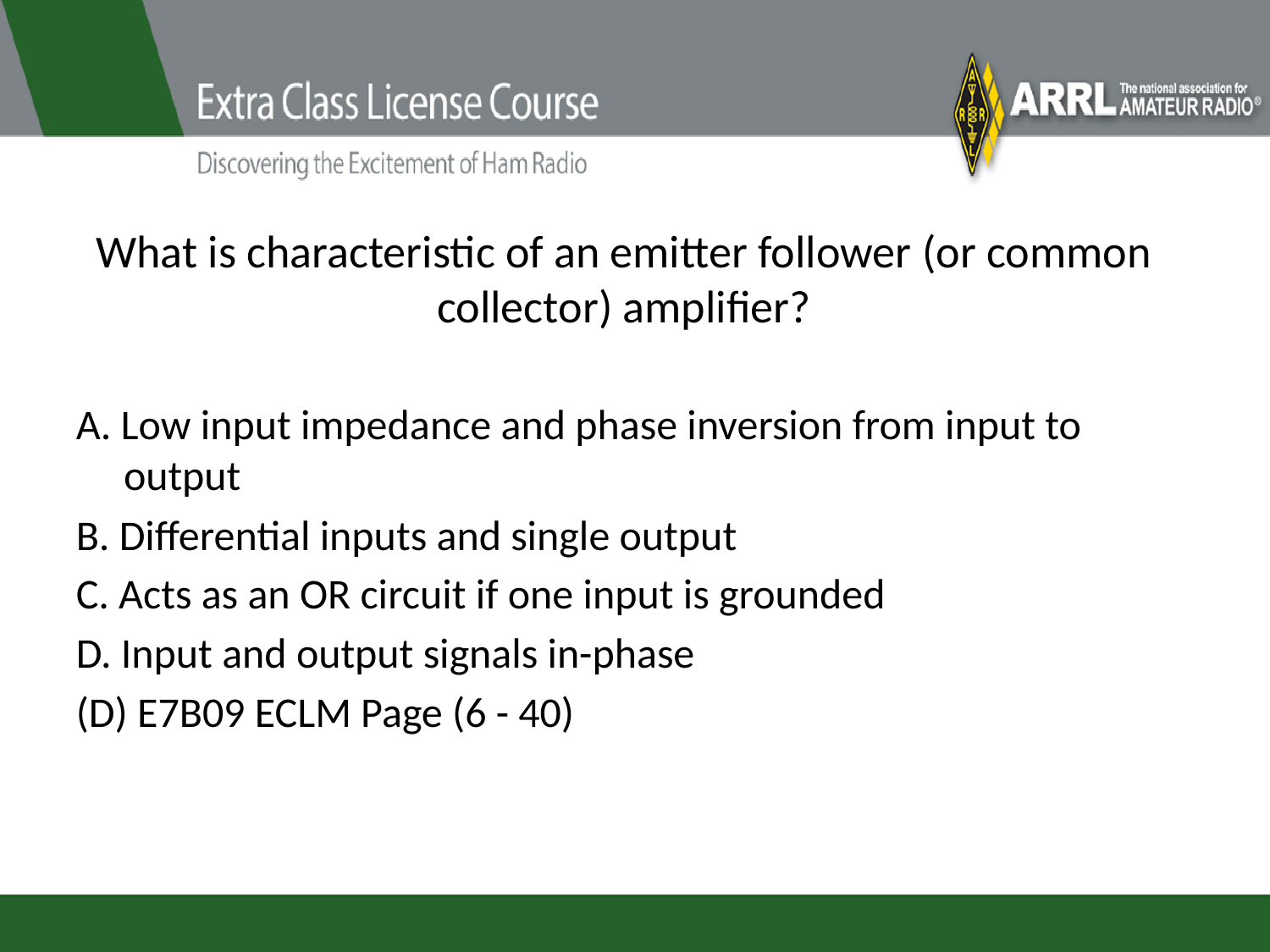

# What is characteristic of an emitter follower (or common collector) amplifier?
A. Low input impedance and phase inversion from input to output
B. Differential inputs and single output
C. Acts as an OR circuit if one input is grounded
D. Input and output signals in-phase
(D) E7B09 ECLM Page (6 - 40)